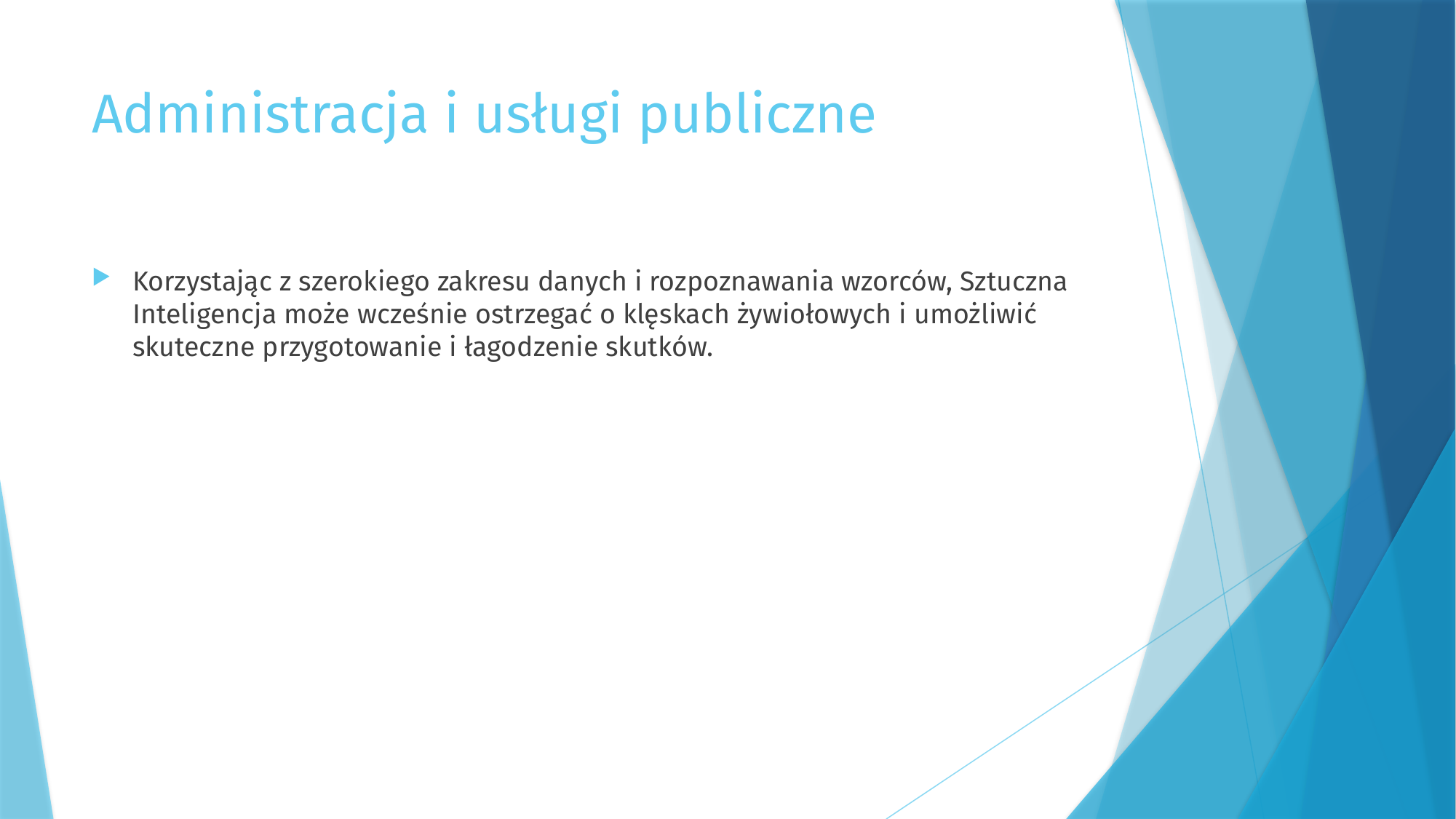

# Administracja i usługi publiczne
Korzystając z szerokiego zakresu danych i rozpoznawania wzorców, Sztuczna Inteligencja może wcześnie ostrzegać o klęskach żywiołowych i umożliwić skuteczne przygotowanie i łagodzenie skutków.